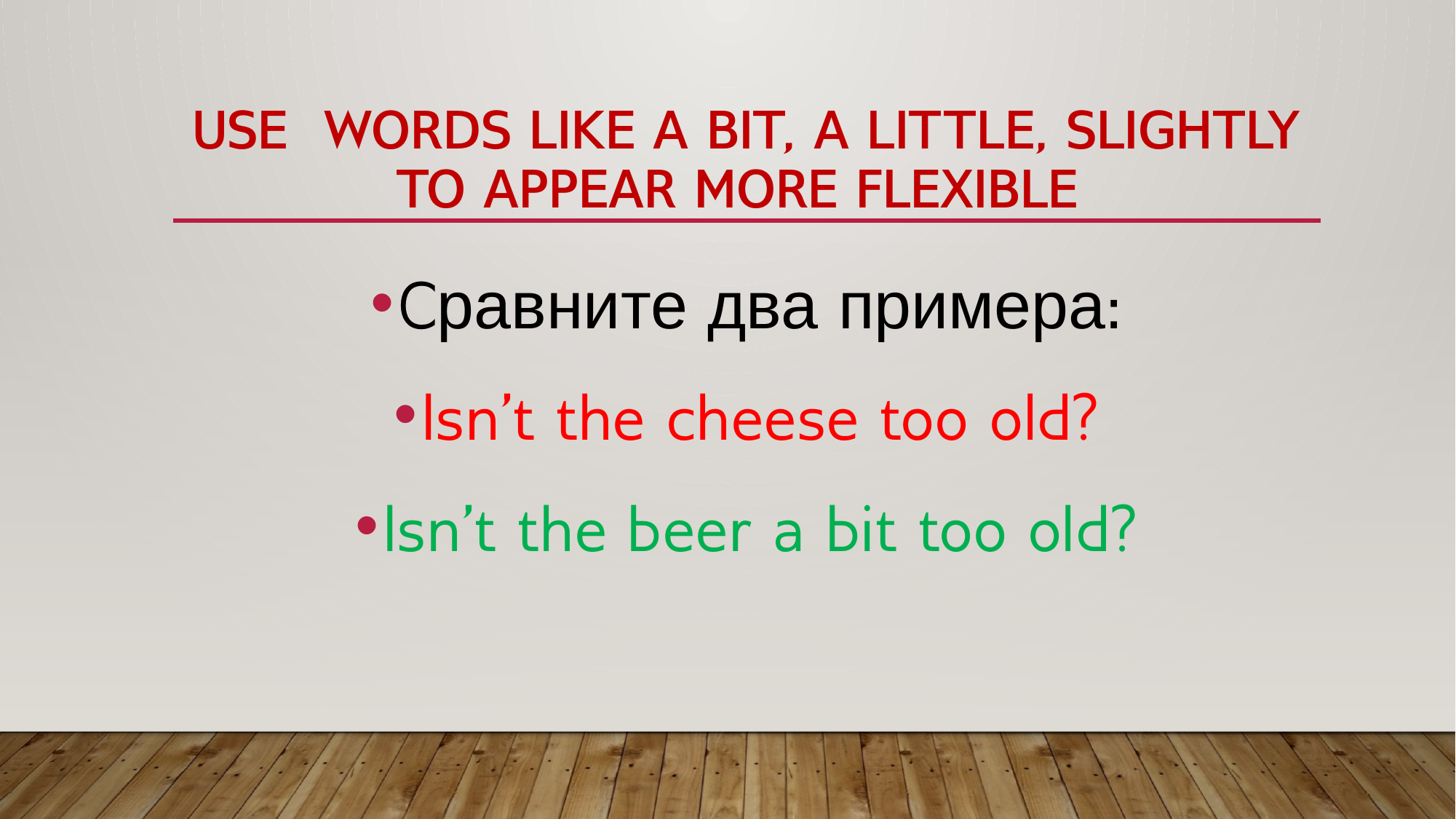

# Use  words like a bit, a little, slightly to appear more flexible
Cравните два примера:
Isn’t the cheese too old?
Isn’t the beer a bit too old?